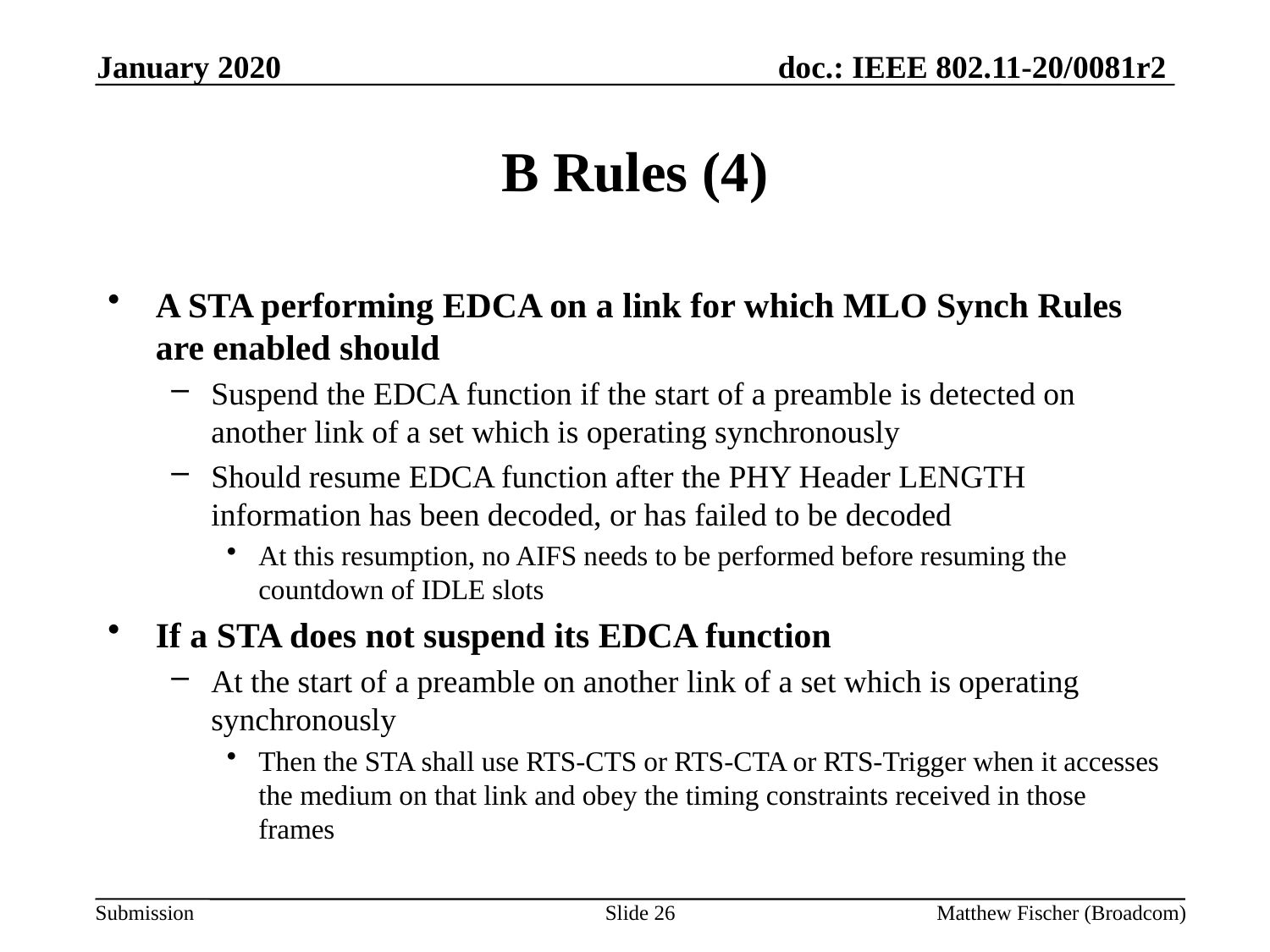

January 2020
# B Rules (4)
A STA performing EDCA on a link for which MLO Synch Rules are enabled should
Suspend the EDCA function if the start of a preamble is detected on another link of a set which is operating synchronously
Should resume EDCA function after the PHY Header LENGTH information has been decoded, or has failed to be decoded
At this resumption, no AIFS needs to be performed before resuming the countdown of IDLE slots
If a STA does not suspend its EDCA function
At the start of a preamble on another link of a set which is operating synchronously
Then the STA shall use RTS-CTS or RTS-CTA or RTS-Trigger when it accesses the medium on that link and obey the timing constraints received in those frames
Slide 26
Matthew Fischer (Broadcom)